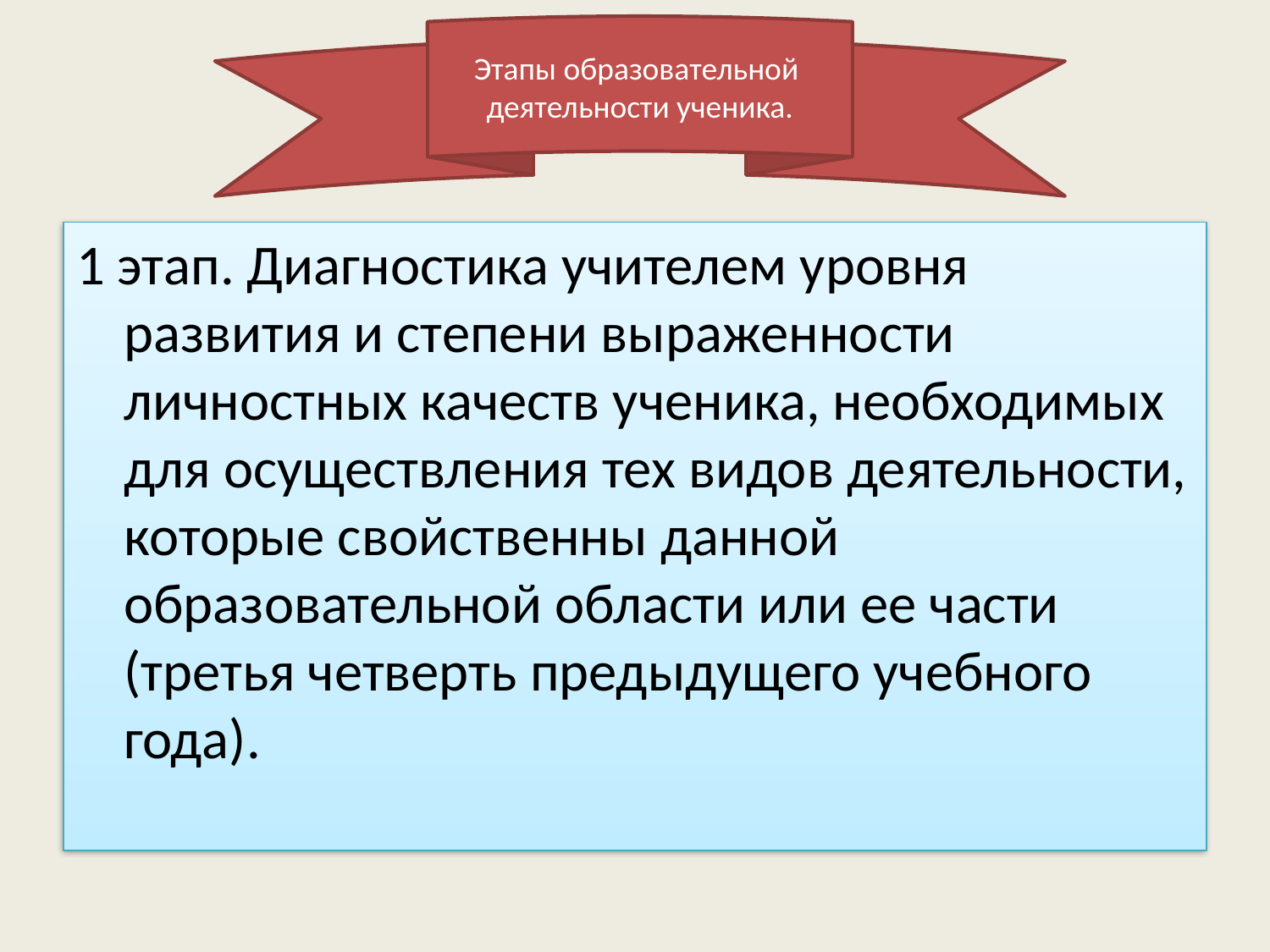

Этапы образовательной
деятельности ученика.
#
1 этап. Диагностика учителем уровня развития и степени выраженности личностных качеств ученика, необходимых для осуществления тех видов деятельности, которые свойственны данной образовательной области или ее части (третья четверть предыдущего учебного года).